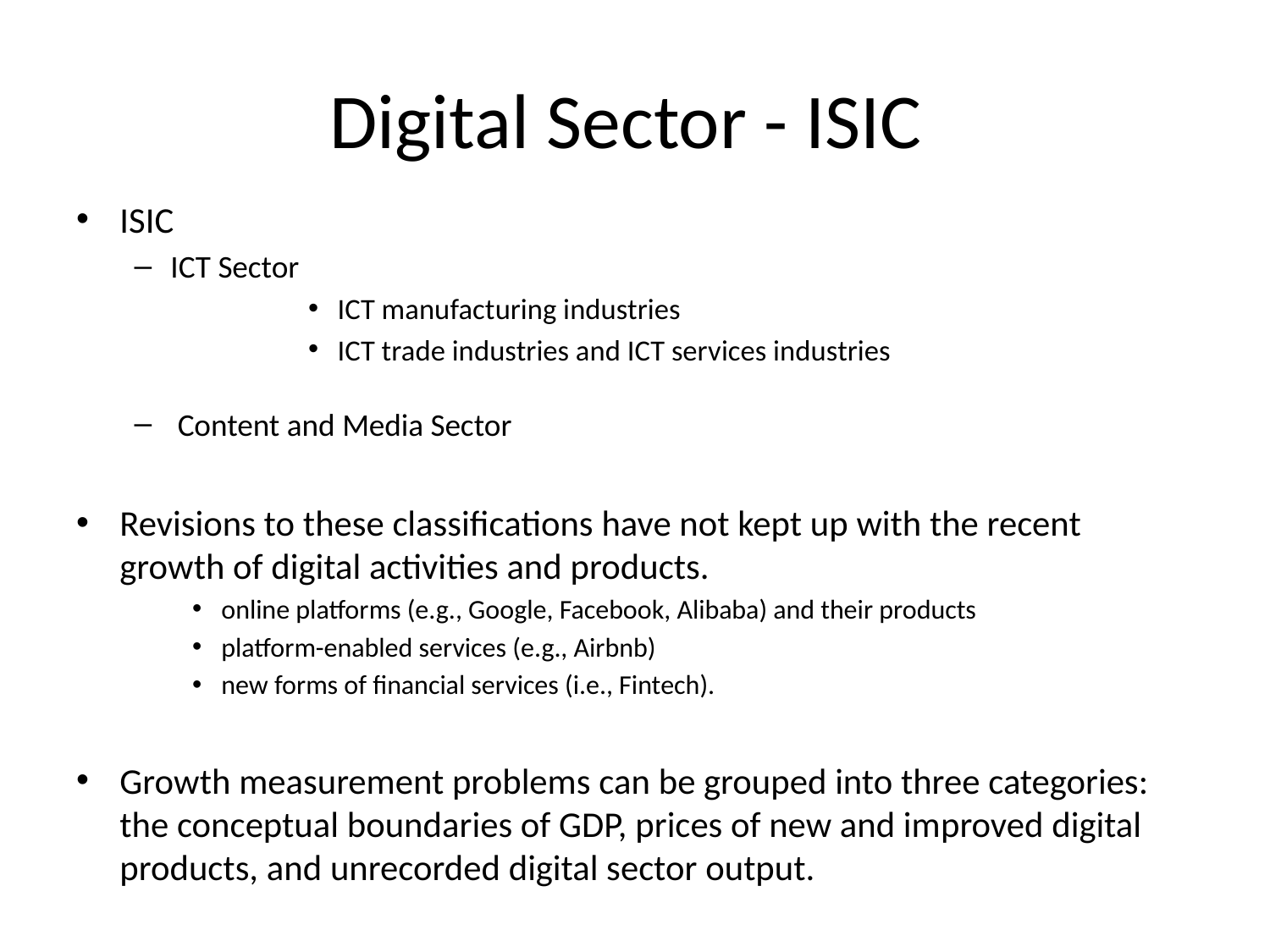

# Digital Sector - ISIC
ISIC
ICT Sector
ICT manufacturing industries
ICT trade industries and ICT services industries

 Content and Media Sector

Revisions to these classifications have not kept up with the recent growth of digital activities and products.
online platforms (e.g., Google, Facebook, Alibaba) and their products
platform-enabled services (e.g., Airbnb)
new forms of financial services (i.e., Fintech).

Growth measurement problems can be grouped into three categories: the conceptual boundaries of GDP, prices of new and improved digital products, and unrecorded digital sector output.